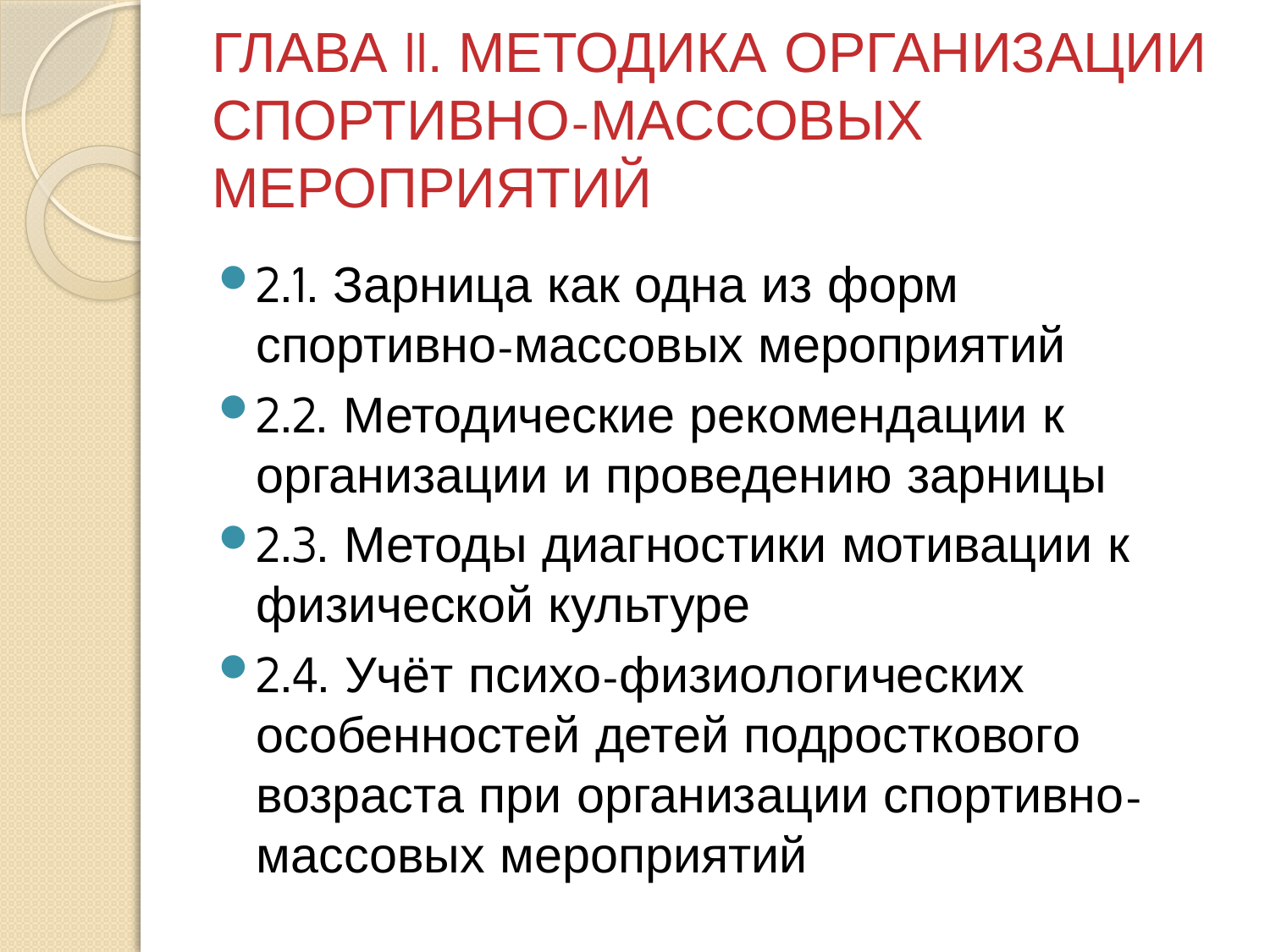

# ГЛАВА II. МЕТОДИКА ОРГАНИЗАЦИИ СПОРТИВНО-МАССОВЫХ МЕРОПРИЯТИЙ
2.1. Зарница как одна из форм спортивно-массовых мероприятий
2.2. Методические рекомендации к организации и проведению зарницы
2.3. Методы диагностики мотивации к физической культуре
2.4. Учёт психо-физиологических особенностей детей подросткового возраста при организации спортивно-массовых мероприятий